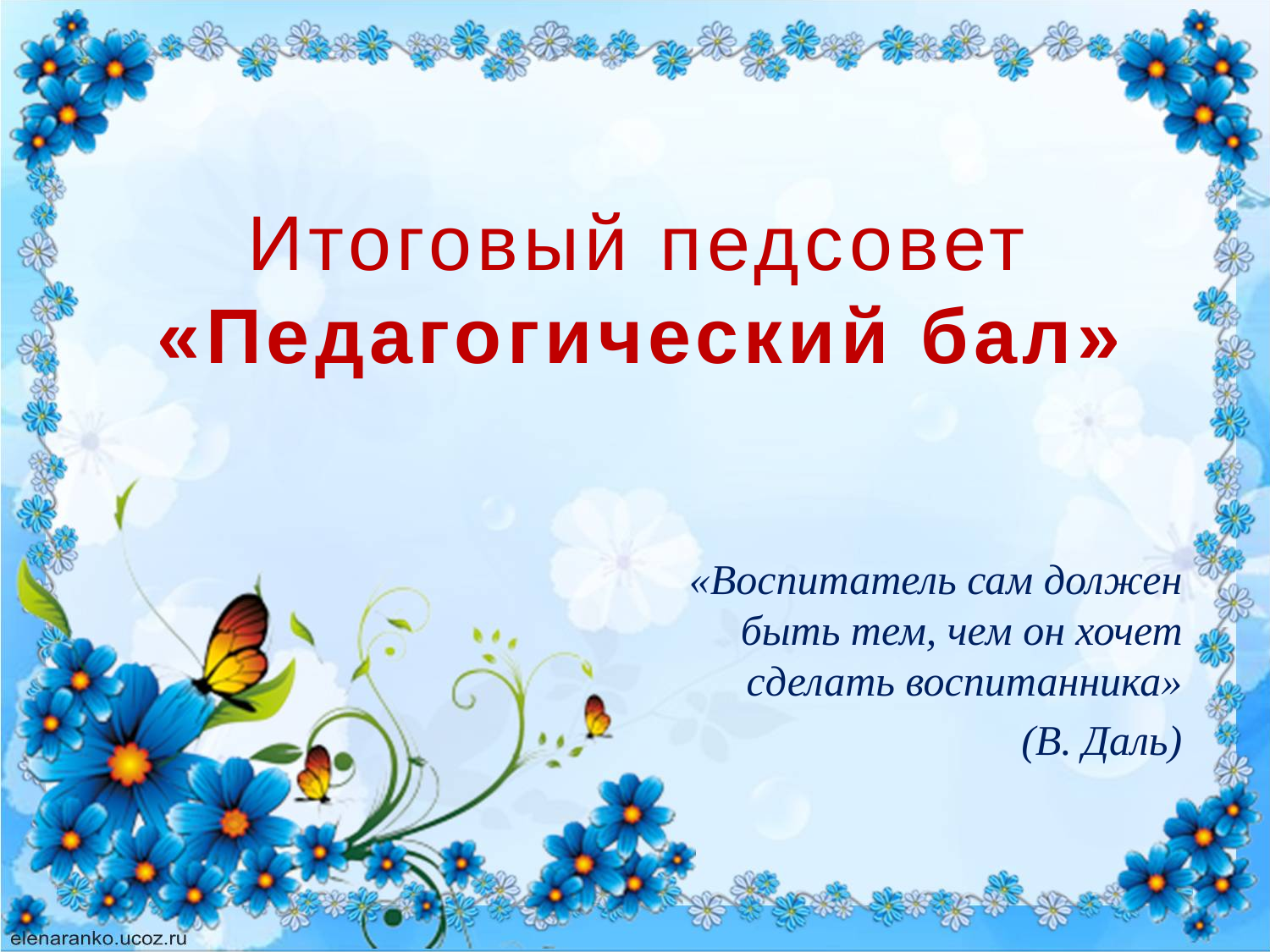

# Итоговый педсовет «Педагогический бал»
«Воспитатель сам должен быть тем, чем он хочет сделать воспитанника»
                                       (В. Даль)